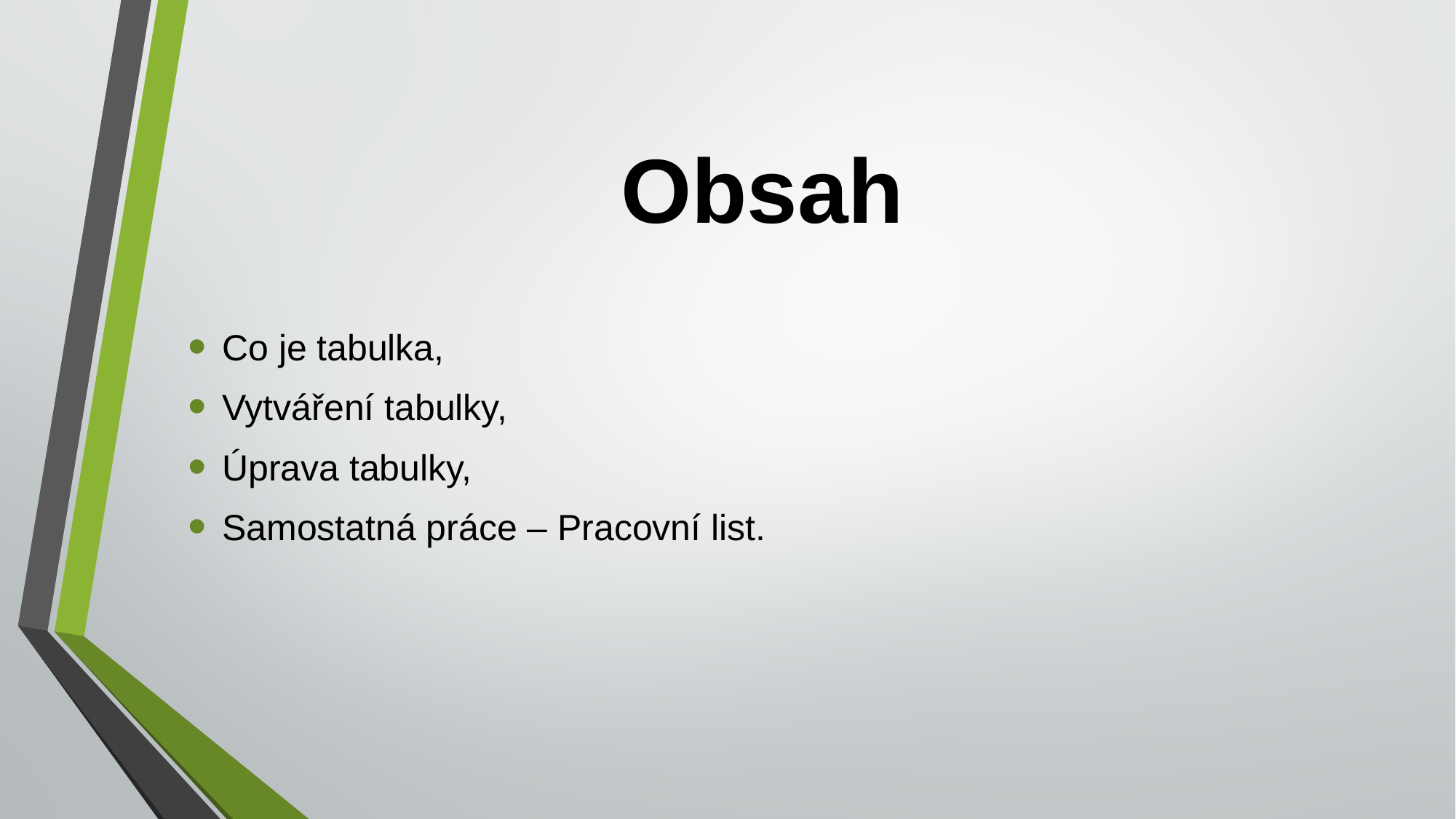

# Obsah
Co je tabulka,
Vytváření tabulky,
Úprava tabulky,
Samostatná práce – Pracovní list.